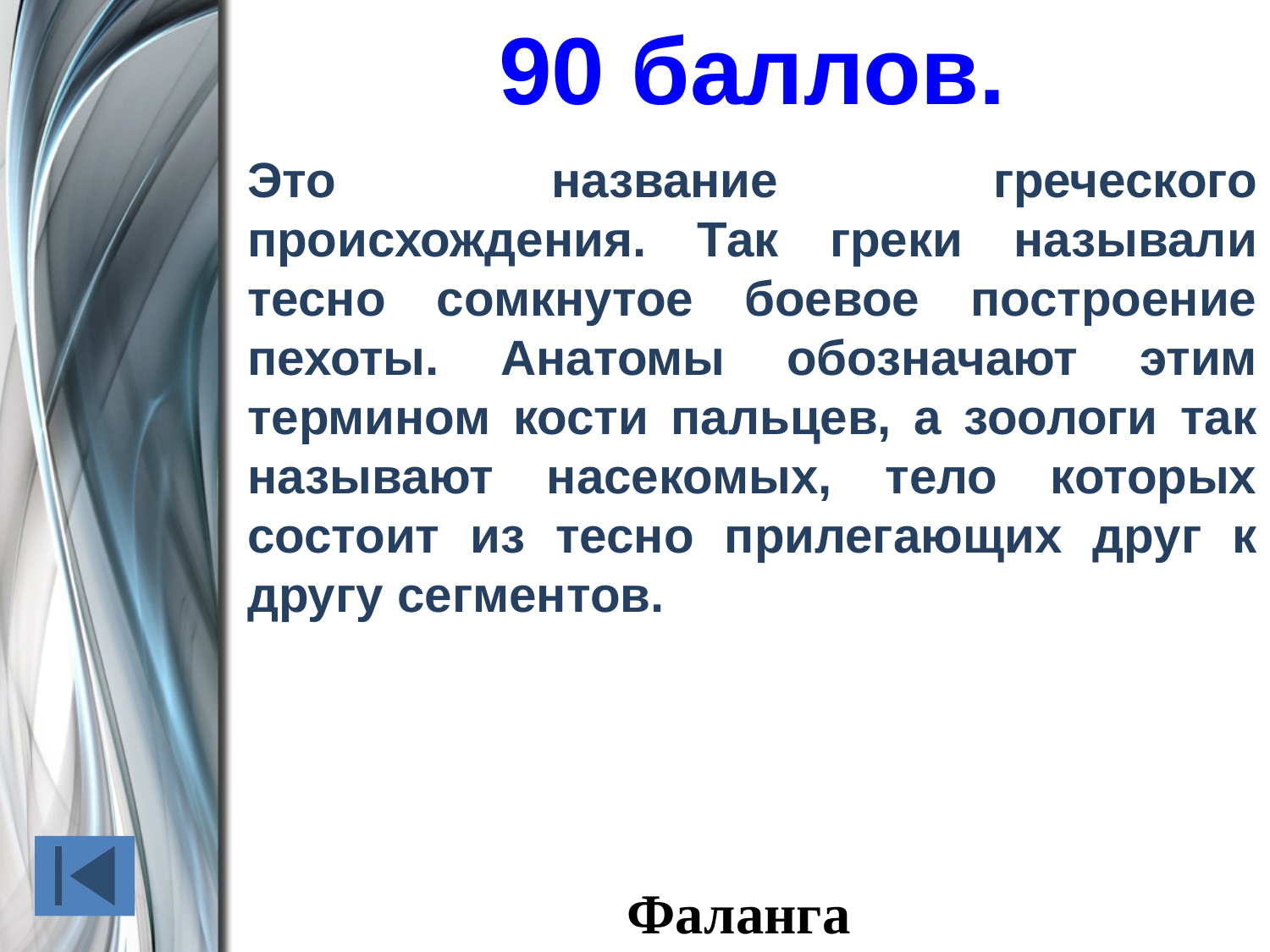

90 баллов.
Это название греческого происхождения. Так греки называли тесно сомкнутое боевое построение пехоты. Анатомы обозначают этим термином кости пальцев, а зоологи так называют насекомых, тело которых состоит из тесно прилегающих друг к другу сегментов.

Фаланга